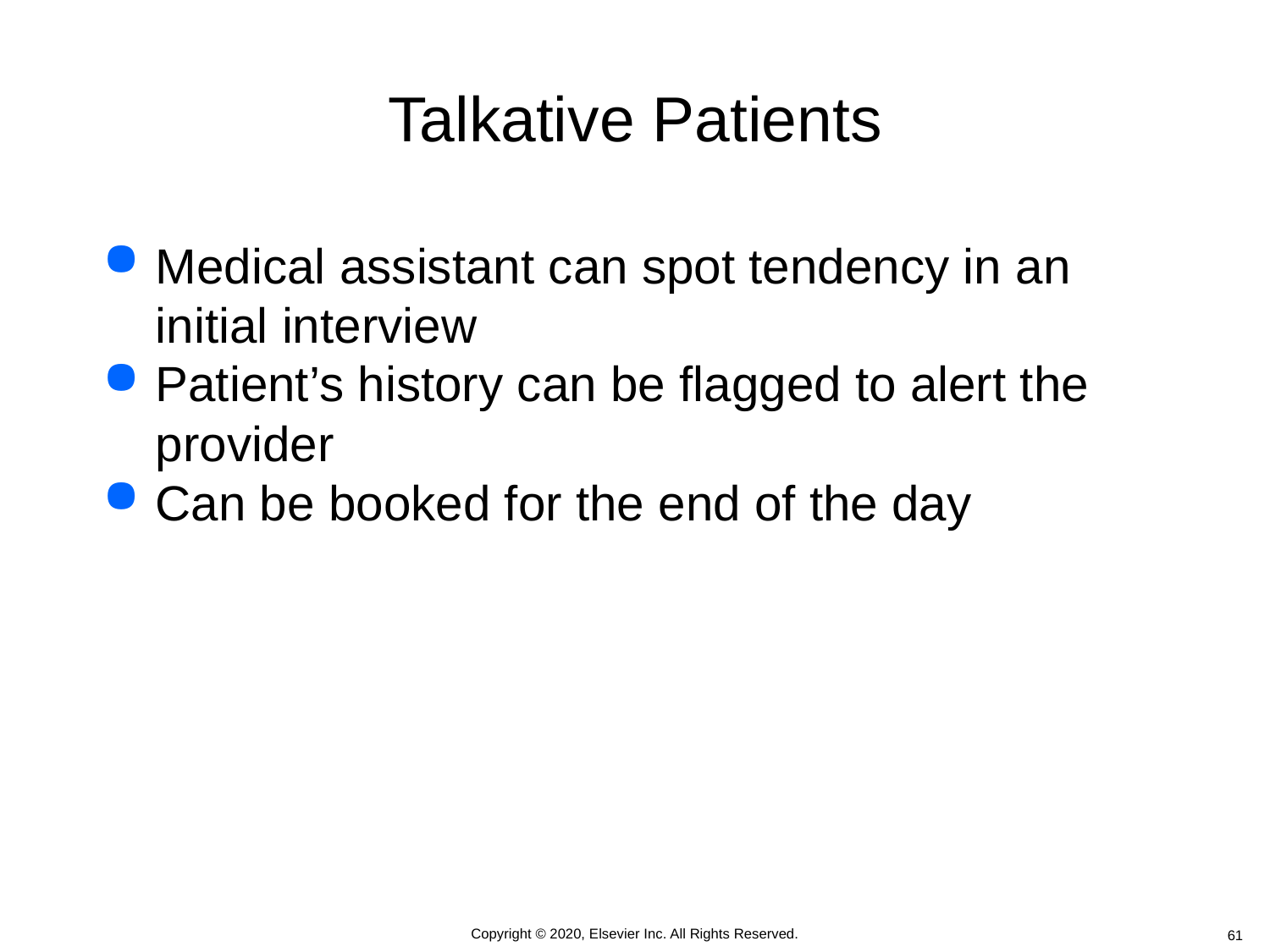

# Talkative Patients
Medical assistant can spot tendency in an initial interview
Patient’s history can be flagged to alert the provider
Can be booked for the end of the day

 61